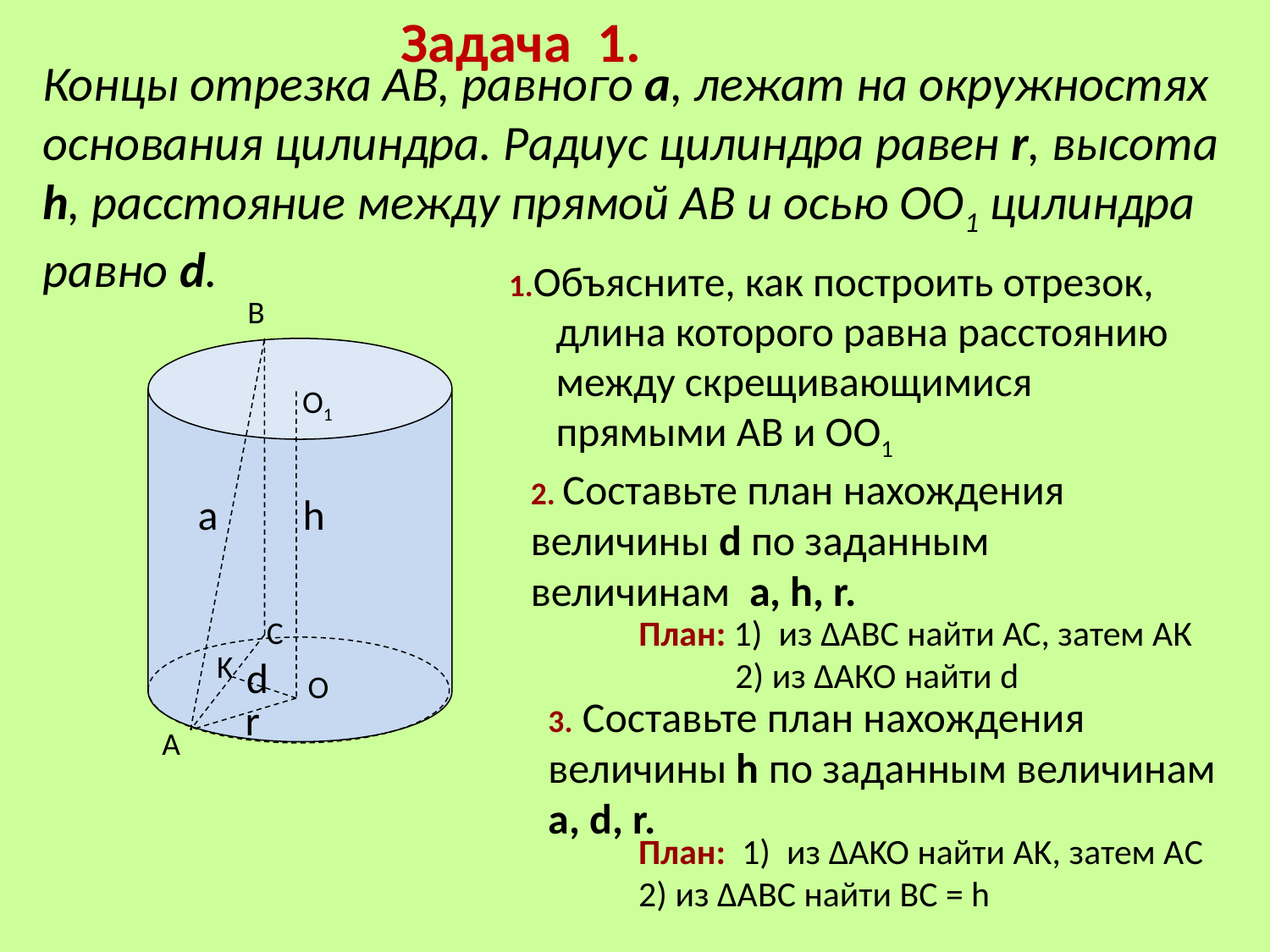

Задача  1.
# Концы отрезка АВ, равного а, лежат на окружностях основания цилиндра. Радиус цилиндра равен r, высота h, расстояние между прямой АВ и осью ОО1 цилиндра равно d.
1.Объясните, как построить отрезок, длина которого равна расстоянию между скрещивающимися прямыми АВ и ОО1
В

О1

2. Составьте план нахождения
величины d по заданным
величинам  a, h, r.
а
h
План: 1)  из ∆АВС найти АС, затем АК
            2) из ∆АКО найти d
C

K
d
О

3. Составьте план нахождения
величины h по заданным величинам a, d, r.
r

А
План:  1)  из ∆АKO найти АK, затем АC
2) из ∆АBC найти BC = h